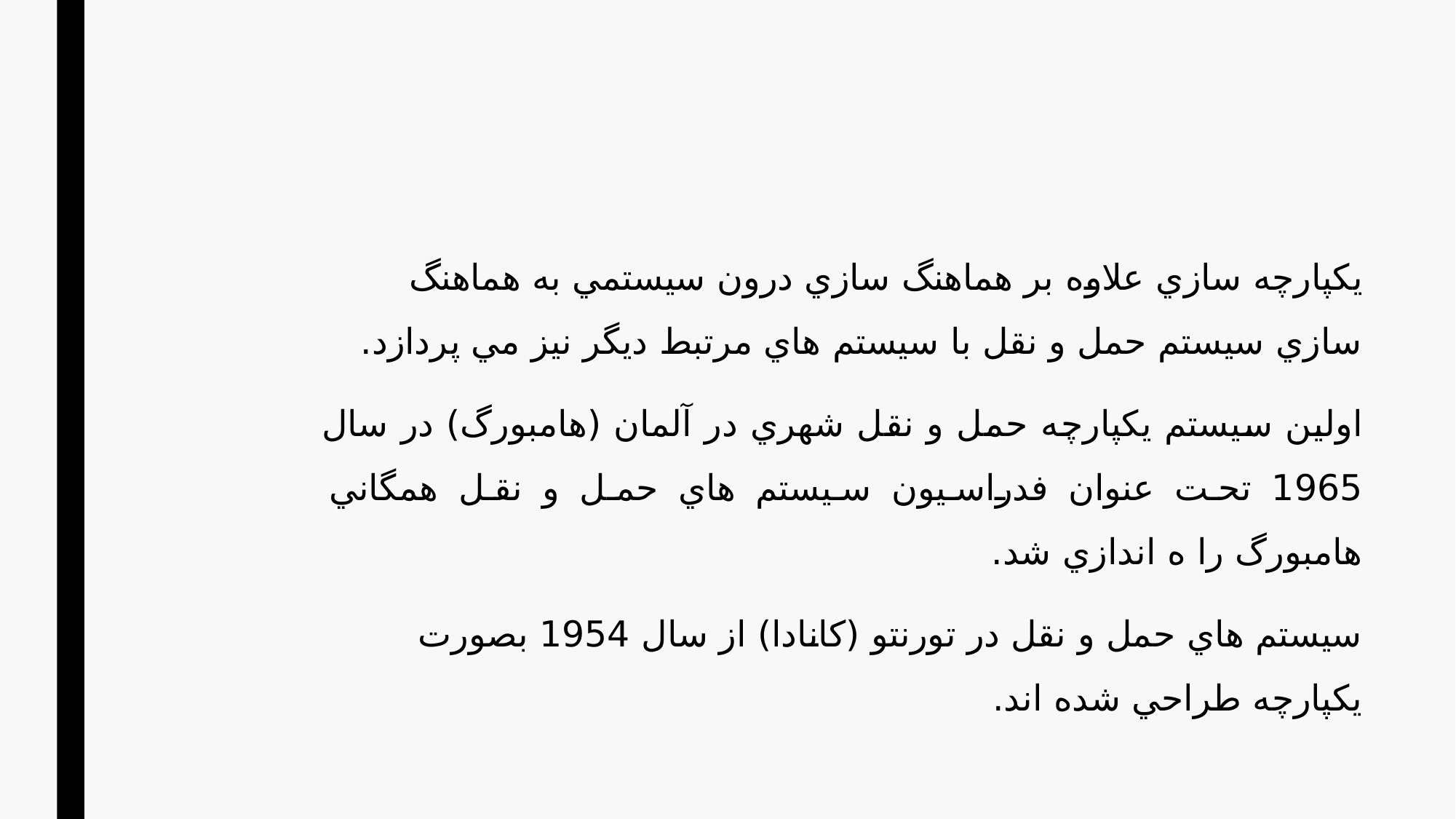

#
يكپارچه سازي علاوه بر هماهنگ سازي درون سيستمي به هماهنگ سازي سيستم حمل و نقل با سيستم هاي مرتبط ديگر نيز مي پردازد.
اولين سيستم يكپارچه حمل و نقل شهري در آلمان (هامبورگ) در سال 1965 تحت عنوان فدراسيون سيستم هاي حمل و نقل همگاني هامبورگ را ه اندازي شد.
سيستم هاي حمل و نقل در تورنتو (كانادا) از سال 1954 بصورت يكپارچه طراحي شده اند.